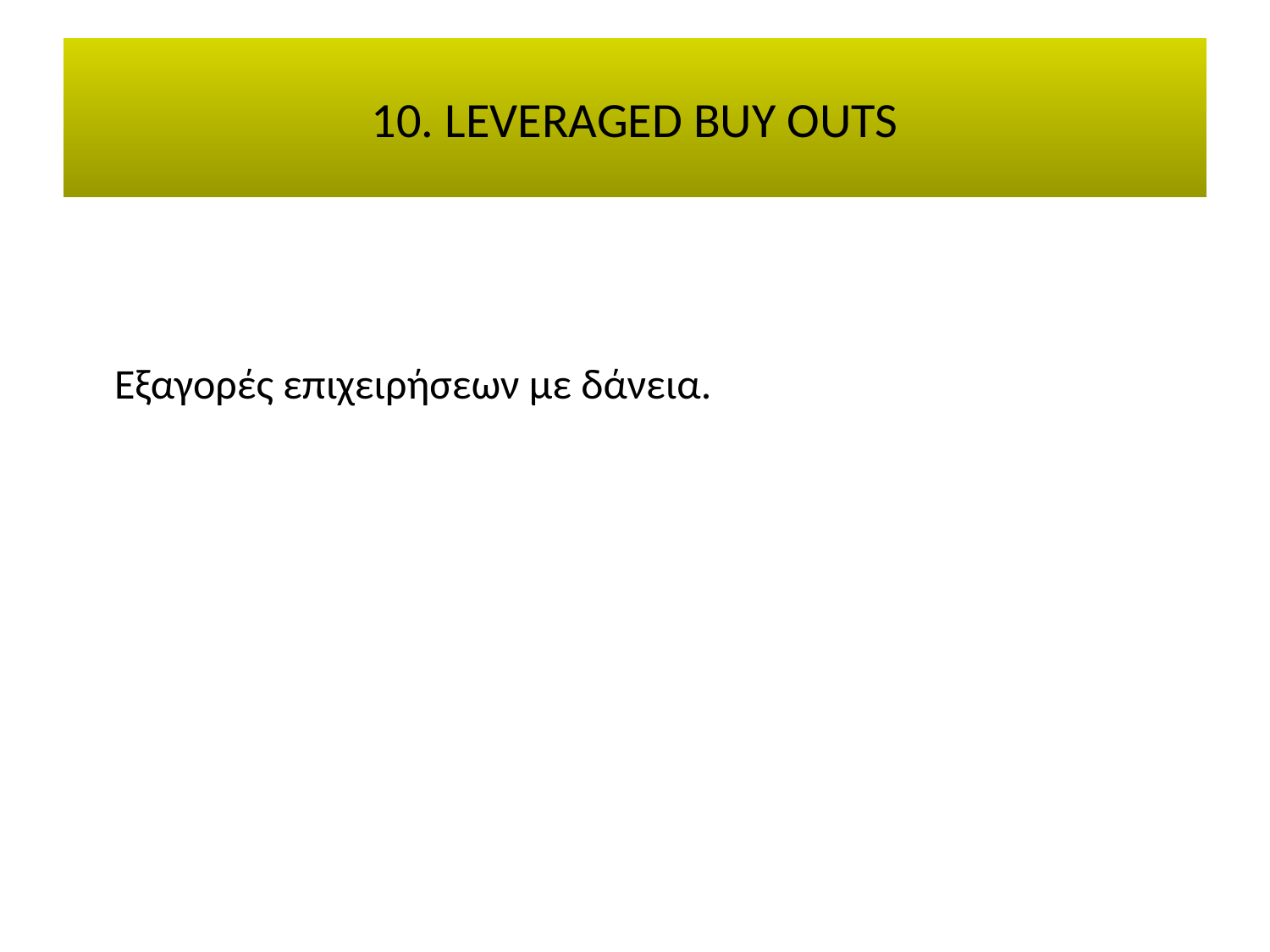

# 10. LEVERAGED BUY OUTS
	Εξαγορές επιχειρήσεων με δάνεια.